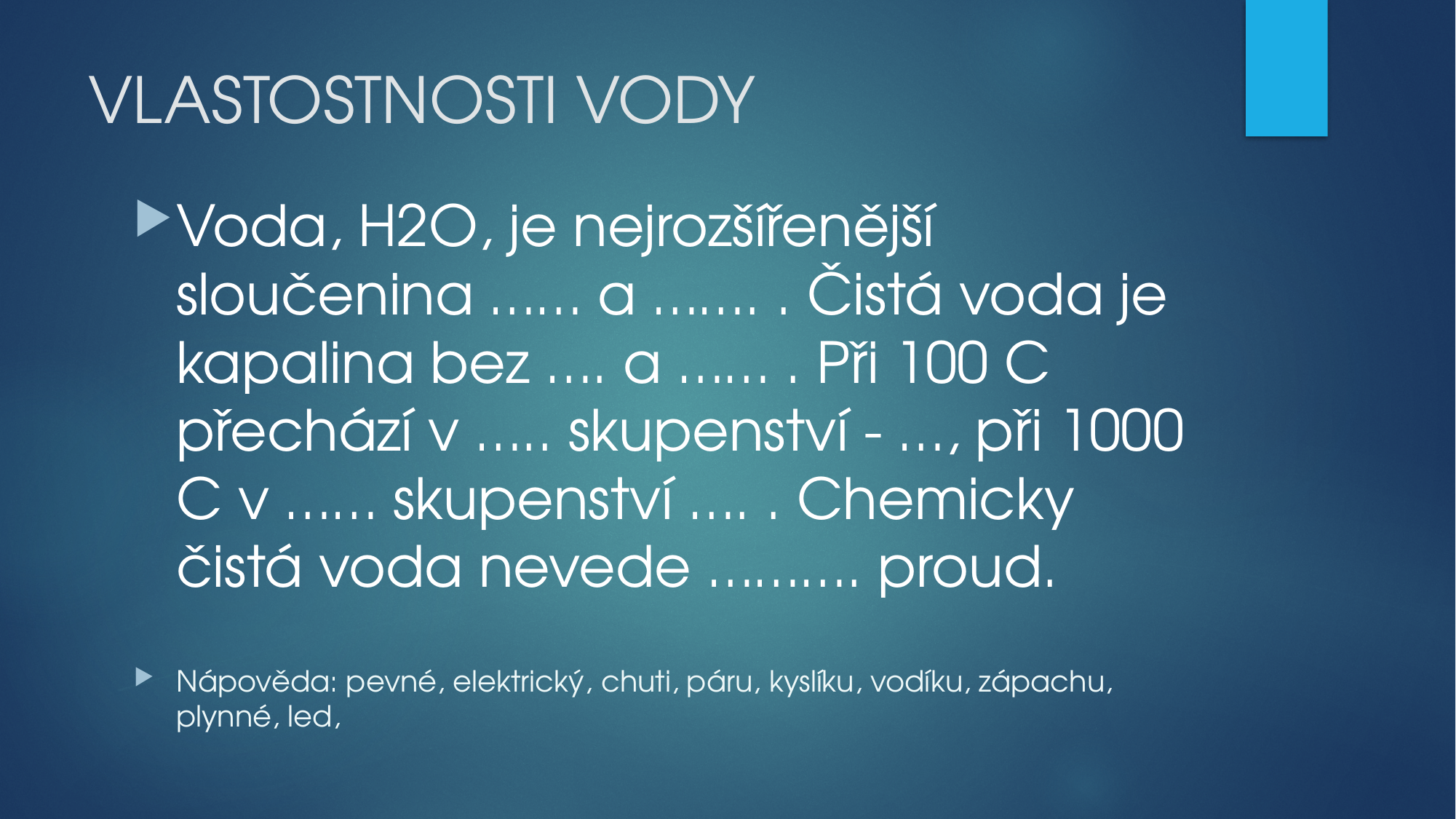

# VLASTOSTNOSTI VODY
Voda, H2O, je nejrozšířenější sloučenina …… a ……. . Čistá voda je kapalina bez …. a …… . Při 100 C přechází v ….. skupenství - …, při 1000 C v …… skupenství …. . Chemicky čistá voda nevede ………. proud.

Nápověda: pevné, elektrický, chuti, páru, kyslíku, vodíku, zápachu, plynné, led,